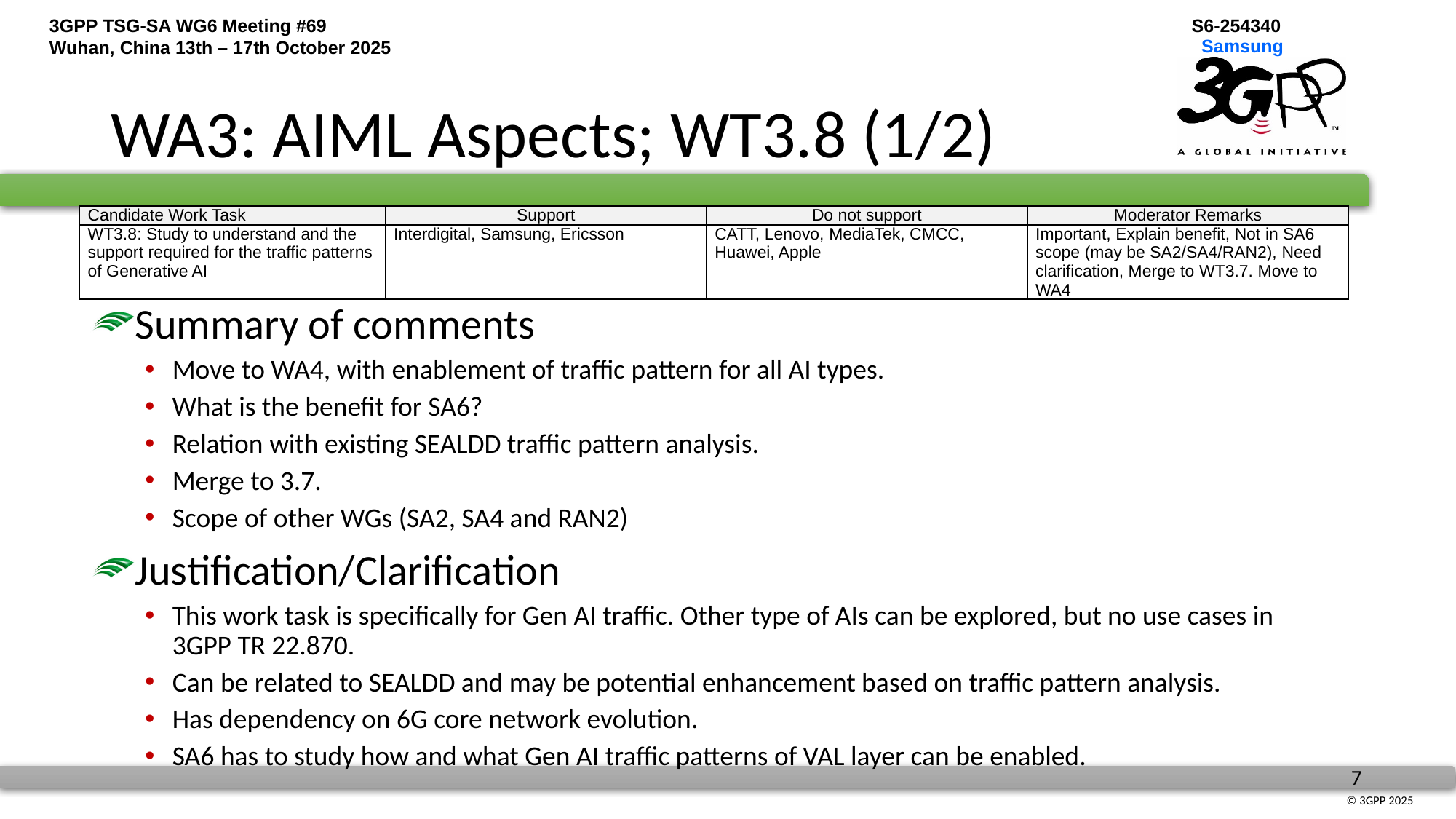

# WA3: AIML Aspects; WT3.8 (1/2)
| Candidate Work Task | Support | Do not support | Moderator Remarks |
| --- | --- | --- | --- |
| WT3.8: Study to understand and the support required for the traffic patterns of Generative AI | Interdigital, Samsung, Ericsson | CATT, Lenovo, MediaTek, CMCC, Huawei, Apple | Important, Explain benefit, Not in SA6 scope (may be SA2/SA4/RAN2), Need clarification, Merge to WT3.7. Move to WA4 |
Summary of comments
Move to WA4, with enablement of traffic pattern for all AI types.
What is the benefit for SA6?
Relation with existing SEALDD traffic pattern analysis.
Merge to 3.7.
Scope of other WGs (SA2, SA4 and RAN2)
Justification/Clarification
This work task is specifically for Gen AI traffic. Other type of AIs can be explored, but no use cases in 3GPP TR 22.870.
Can be related to SEALDD and may be potential enhancement based on traffic pattern analysis.
Has dependency on 6G core network evolution.
SA6 has to study how and what Gen AI traffic patterns of VAL layer can be enabled.